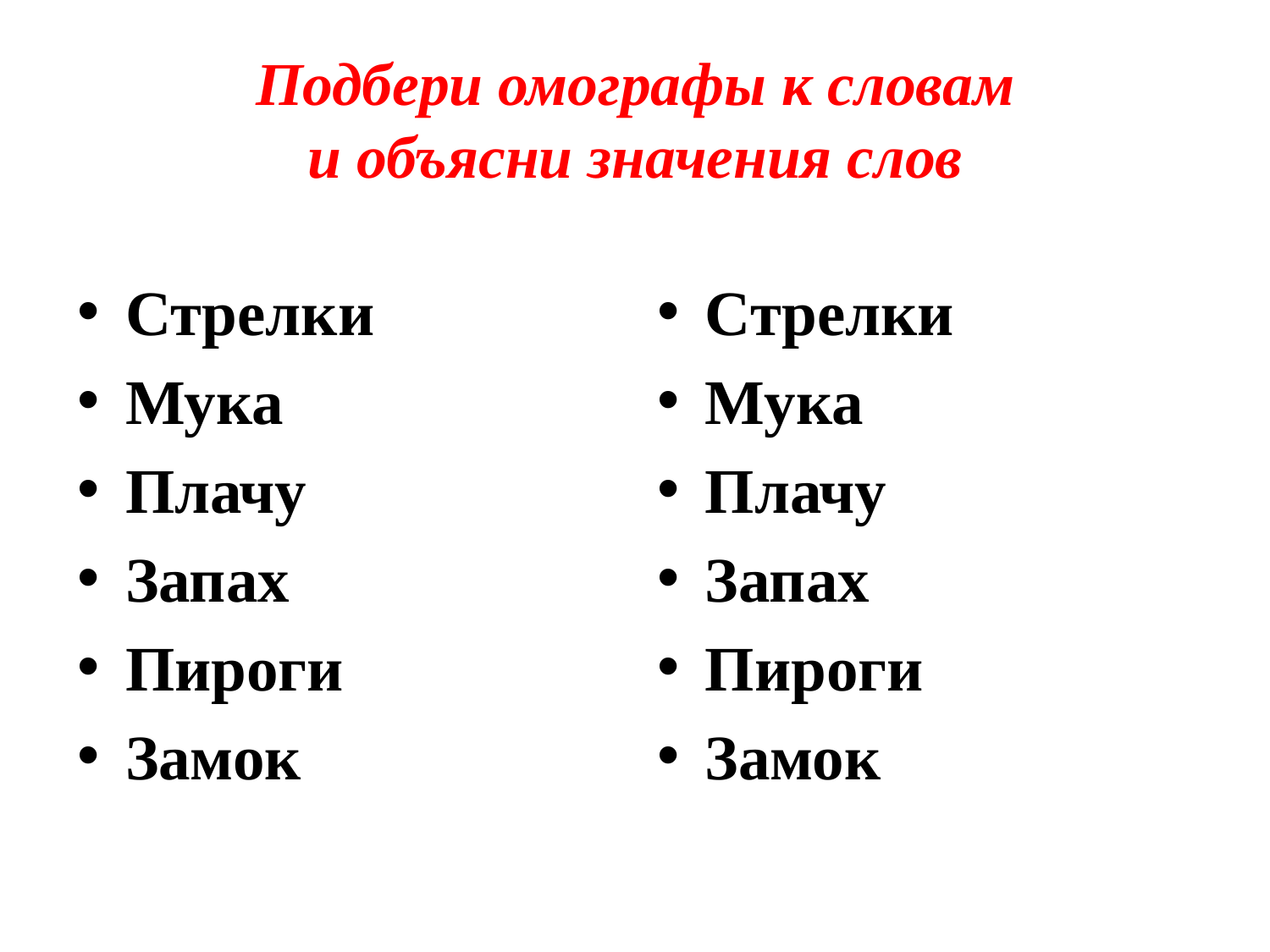

# Подбери омографы к словам и объясни значения слов
Стрелки
Мука
Плачу
Запах
Пироги
Замок

Стрелки
Мука
Плачу
Запах
Пироги
Замок